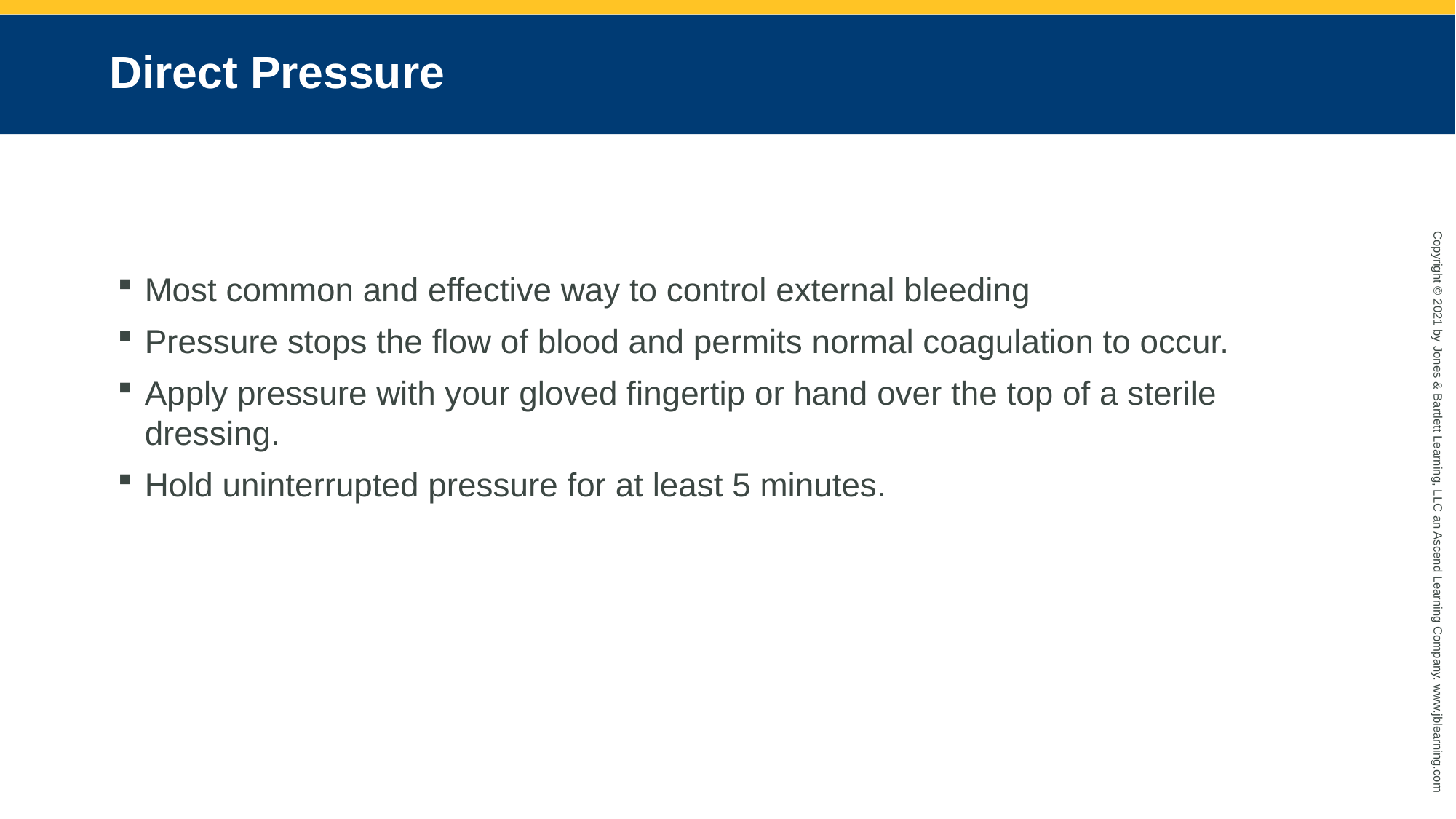

# Direct Pressure
Most common and effective way to control external bleeding
Pressure stops the flow of blood and permits normal coagulation to occur.
Apply pressure with your gloved fingertip or hand over the top of a sterile dressing.
Hold uninterrupted pressure for at least 5 minutes.